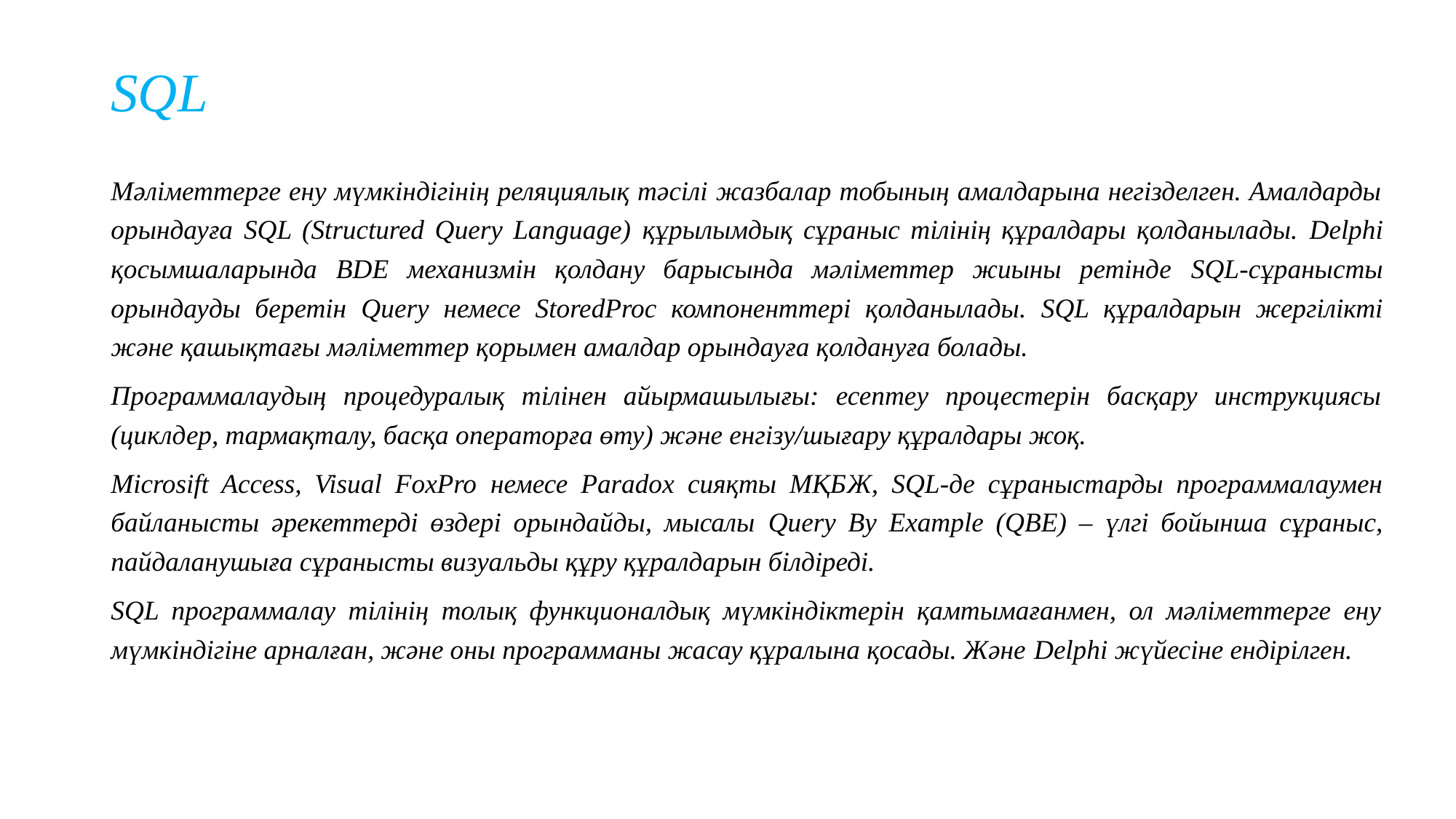

# SQL
Мәліметтерге ену мүмкіндігінің реляциялық тәсілі жазбалар тобының амалдарына негізделген. Амалдарды орындауға SQL (Structured Query Language) құрылымдық сұраныс тілінің құралдары қолданылады. Delphi қосымшаларында BDE механизмін қолдану барысында мәліметтер жиыны ретінде SQL-сұранысты орындауды беретін Query немесе StoredProc компоненттері қолданылады. SQL құралдарын жергілікті және қашықтағы мәліметтер қорымен амалдар орындауға қолдануға болады.
Программалаудың процедуралық тілінен айырмашылығы: есептеу процестерін басқару инструкциясы (циклдер, тармақталу, басқа операторға өту) және енгізу/шығару құралдары жоқ.
Microsift Access, Visual FoxPro немесе Paradox сияқты МҚБЖ, SQL-де сұраныстарды программалаумен байланысты әрекеттерді өздері орындайды, мысалы Query By Example (QBE) – үлгі бойынша сұраныс, пайдаланушыға сұранысты визуальды құру құралдарын білдіреді.
SQL программалау тілінің толық функционалдық мүмкіндіктерін қамтымағанмен, ол мәліметтерге ену мүмкіндігіне арналған, және оны программаны жасау құралына қосады. Және Delphi жүйесіне ендірілген.